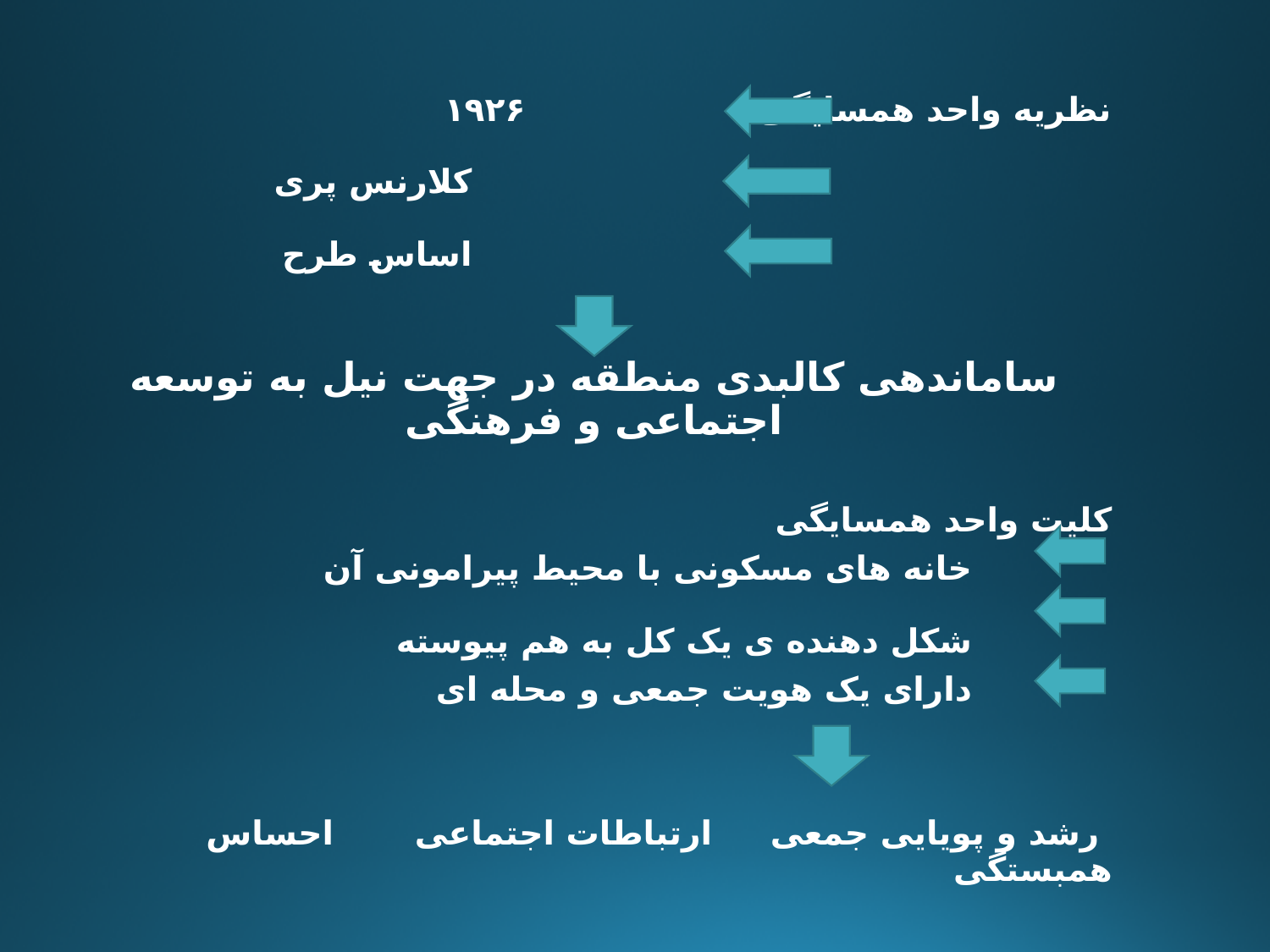

نظریه واحد همسایگی                    ۱۹۲۶
                                                       کلارنس پری
                                                       اساس طرح

ساماندهی کالبدی منطقه در جهت نیل به توسعه اجتماعی و فرهنگی

کلیت واحد همسایگی
            خانه های مسکونی با محیط پیرامونی آن
            شکل دهنده ی یک کل به هم پیوسته
            دارای یک هویت جمعی و محله ای

 رشد و پویایی جمعی     ارتباطات اجتماعی       احساس همبستگی